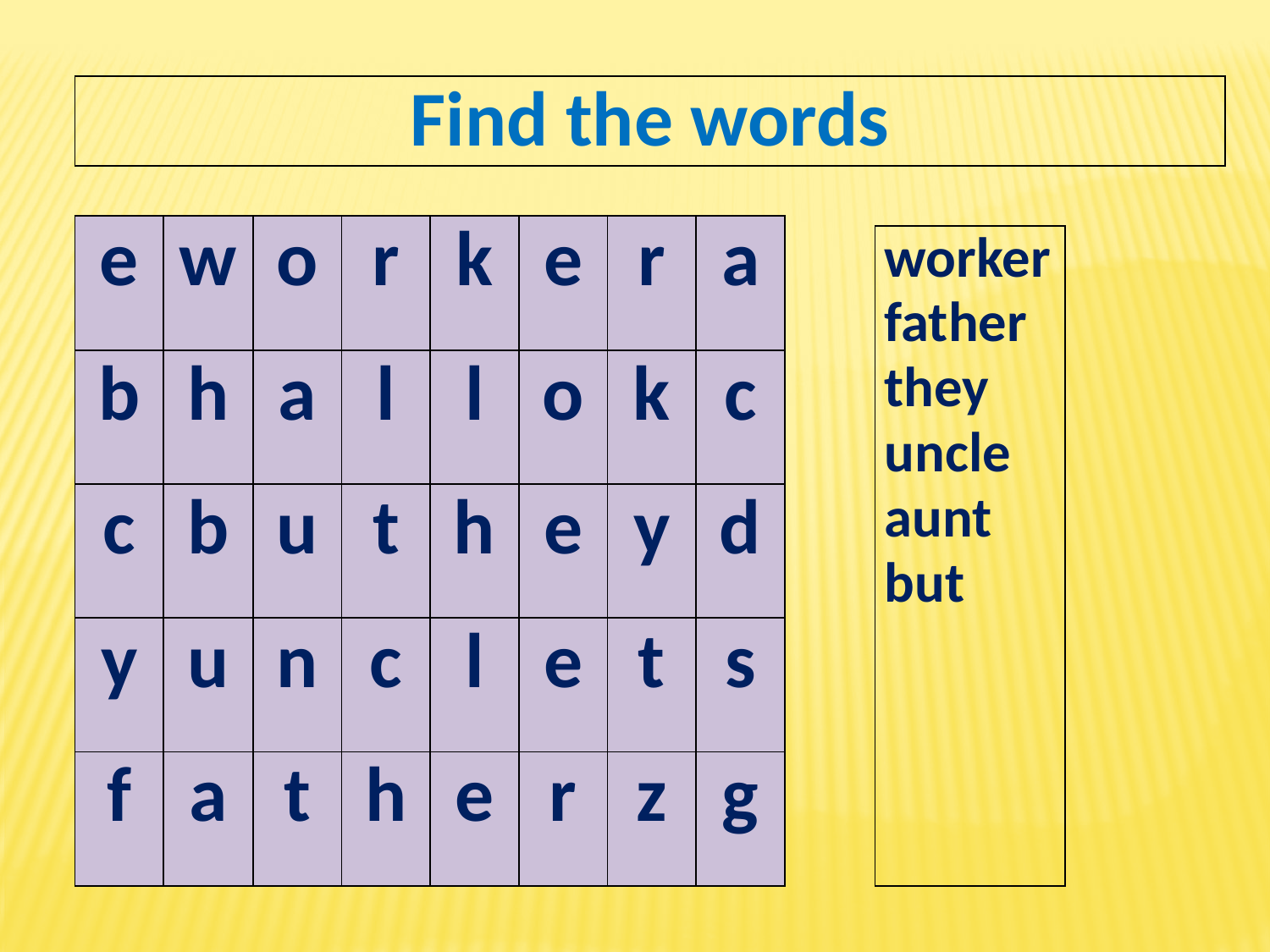

| Find the words |
| --- |
| e | w | o | r | k | e | r | a |
| --- | --- | --- | --- | --- | --- | --- | --- |
| b | h | a | l | l | o | k | c |
| c | b | u | t | h | e | y | d |
| y | u | n | c | l | e | t | s |
| f | a | t | h | e | r | z | g |
| worker father they uncle aunt but |
| --- |